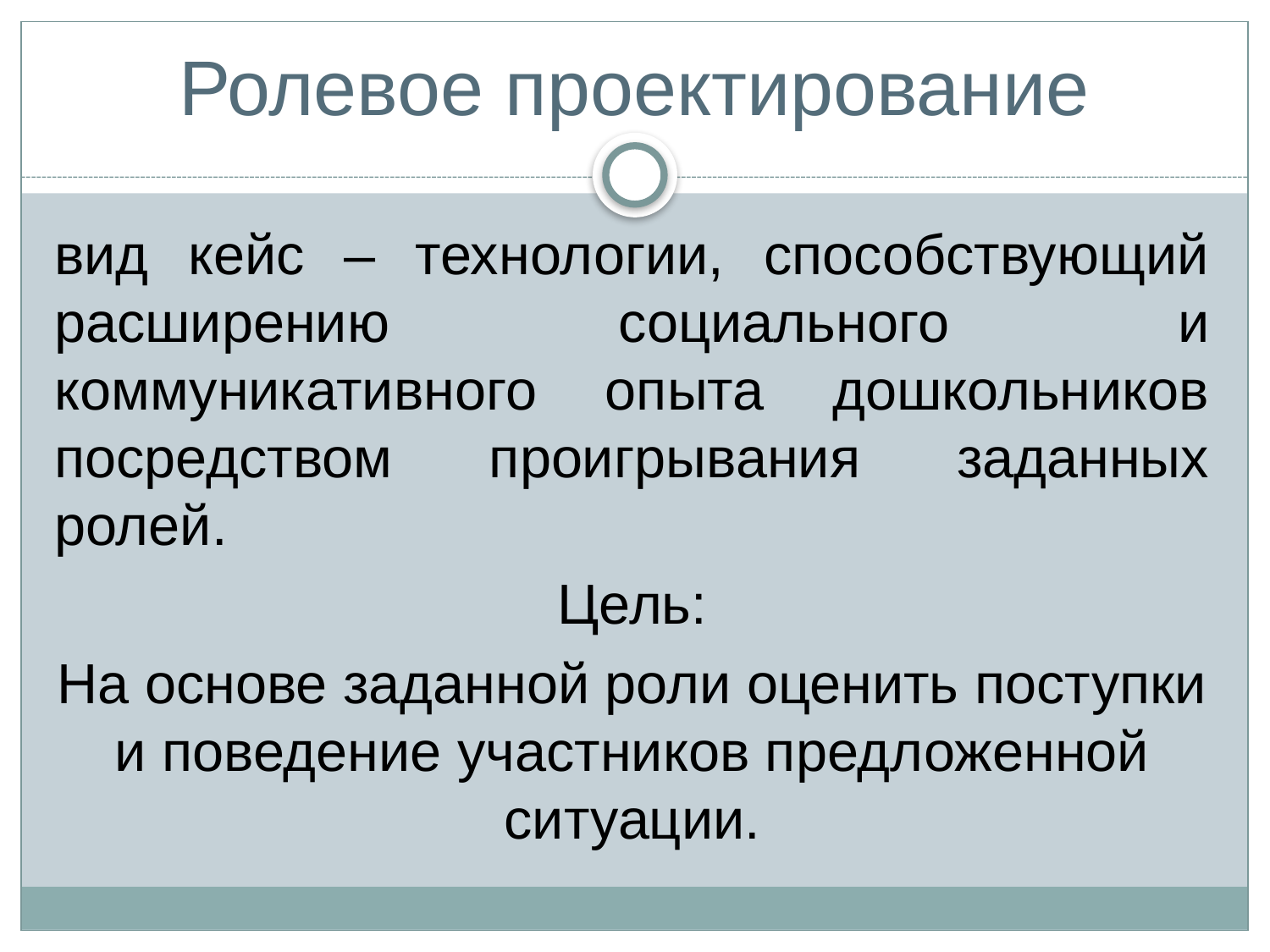

# Ролевое проектирование
вид кейс – технологии, способствующий расширению социального и коммуникативного опыта дошкольников посредством проигрывания заданных ролей.
Цель:
На основе заданной роли оценить поступки и поведение участников предложенной ситуации.